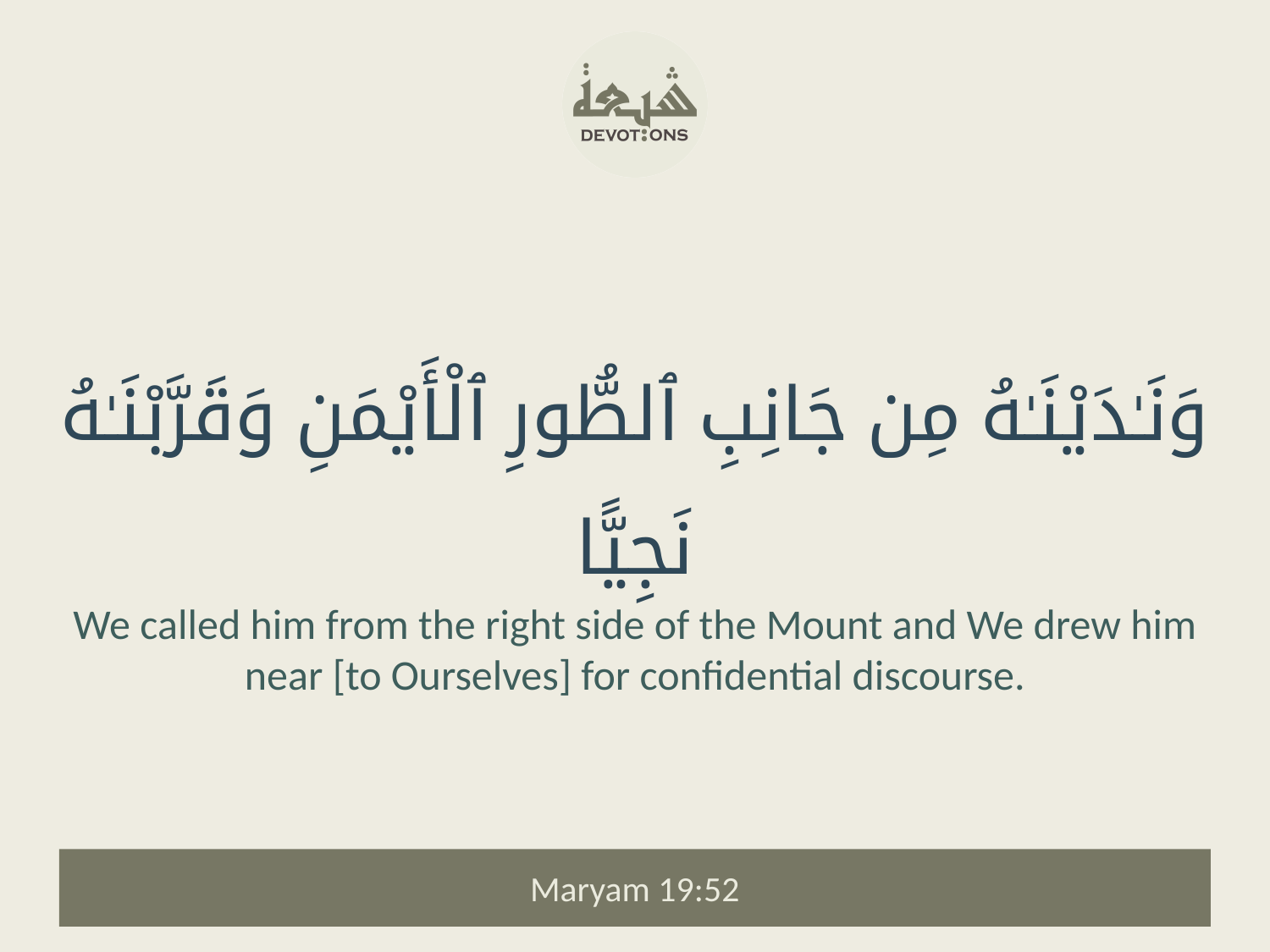

وَنَـٰدَيْنَـٰهُ مِن جَانِبِ ٱلطُّورِ ٱلْأَيْمَنِ وَقَرَّبْنَـٰهُ نَجِيًّا
We called him from the right side of the Mount and We drew him near [to Ourselves] for confidential discourse.
Maryam 19:52